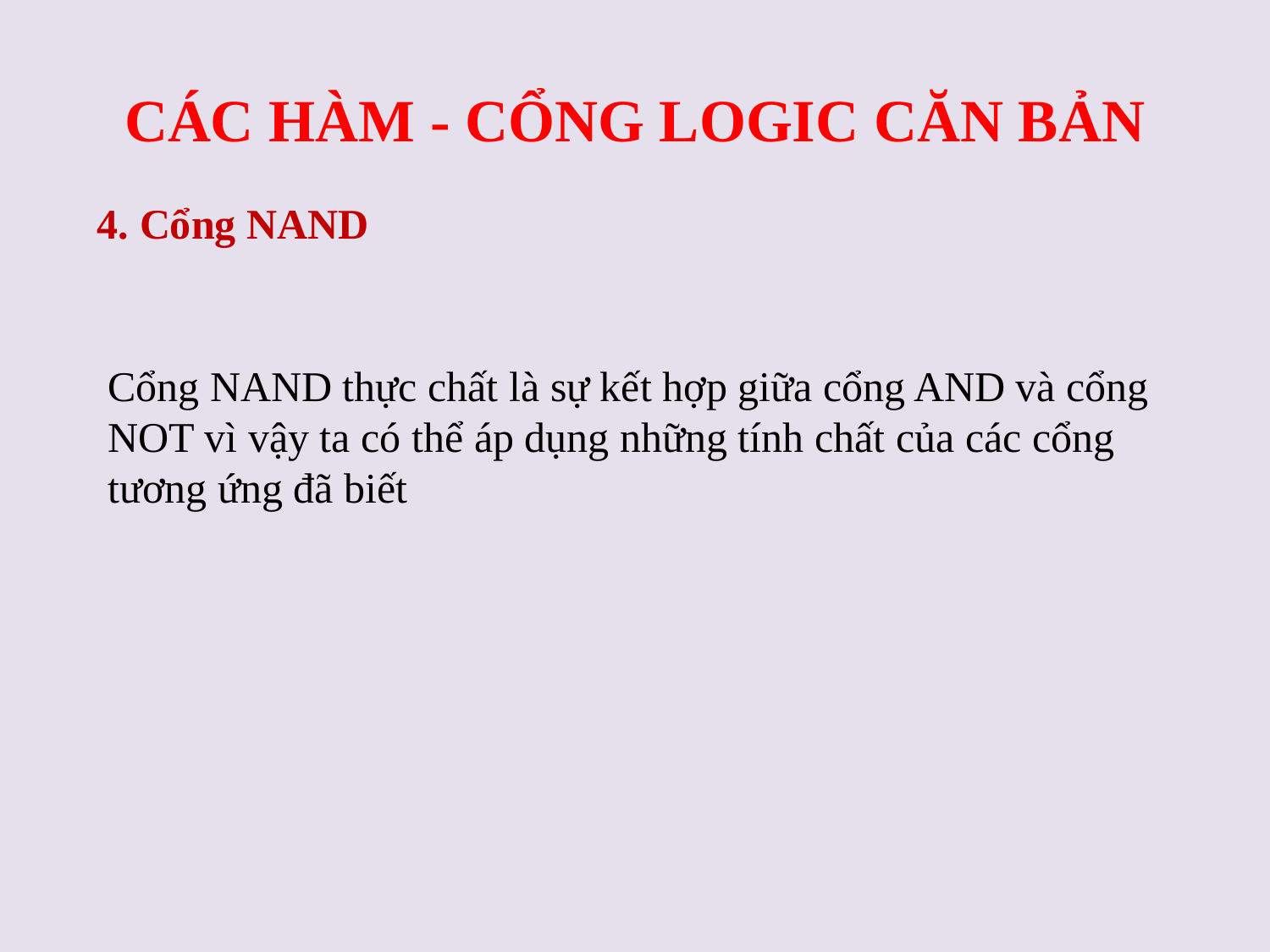

# CÁC HÀM - CỔNG LOGIC CĂN BẢN
4. Cổng NAND

Cổng NAND thực chất là sự kết hợp giữa cổng AND và cổng NOT vì vậy ta có thể áp dụng những tính chất của các cổng tương ứng đã biết